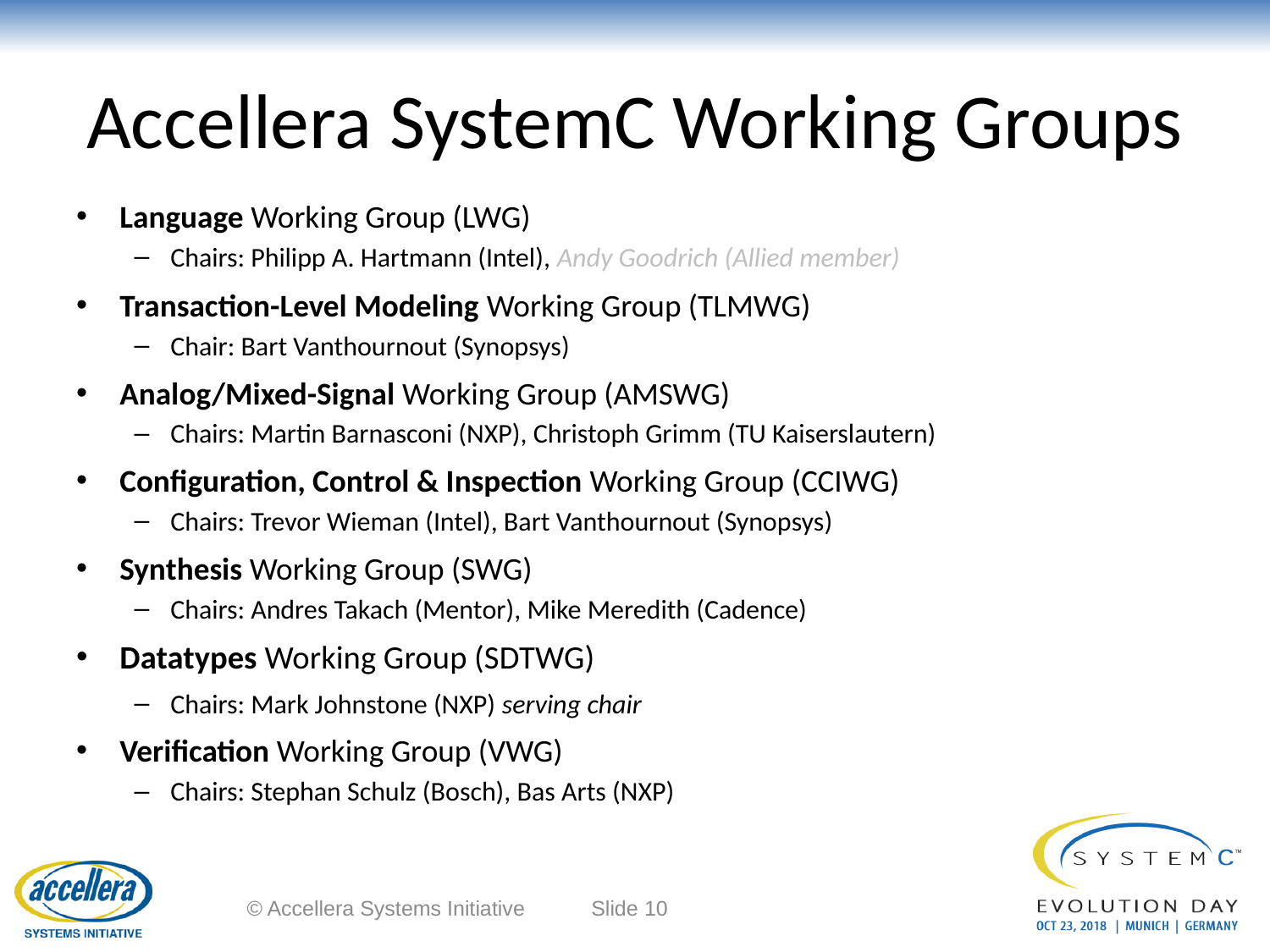

# Accellera SystemC Working Groups
Language Working Group (LWG)
Chairs: Philipp A. Hartmann (Intel), Andy Goodrich (Allied member)
Transaction-Level Modeling Working Group (TLMWG)
Chair: Bart Vanthournout (Synopsys)
Analog/Mixed-Signal Working Group (AMSWG)
Chairs: Martin Barnasconi (NXP), Christoph Grimm (TU Kaiserslautern)
Configuration, Control & Inspection Working Group (CCIWG)
Chairs: Trevor Wieman (Intel), Bart Vanthournout (Synopsys)
Synthesis Working Group (SWG)
Chairs: Andres Takach (Mentor), Mike Meredith (Cadence)
Datatypes Working Group (SDTWG)
Chairs: Mark Johnstone (NXP) serving chair
Verification Working Group (VWG)
Chairs: Stephan Schulz (Bosch), Bas Arts (NXP)
© Accellera Systems Initiative
Slide 10